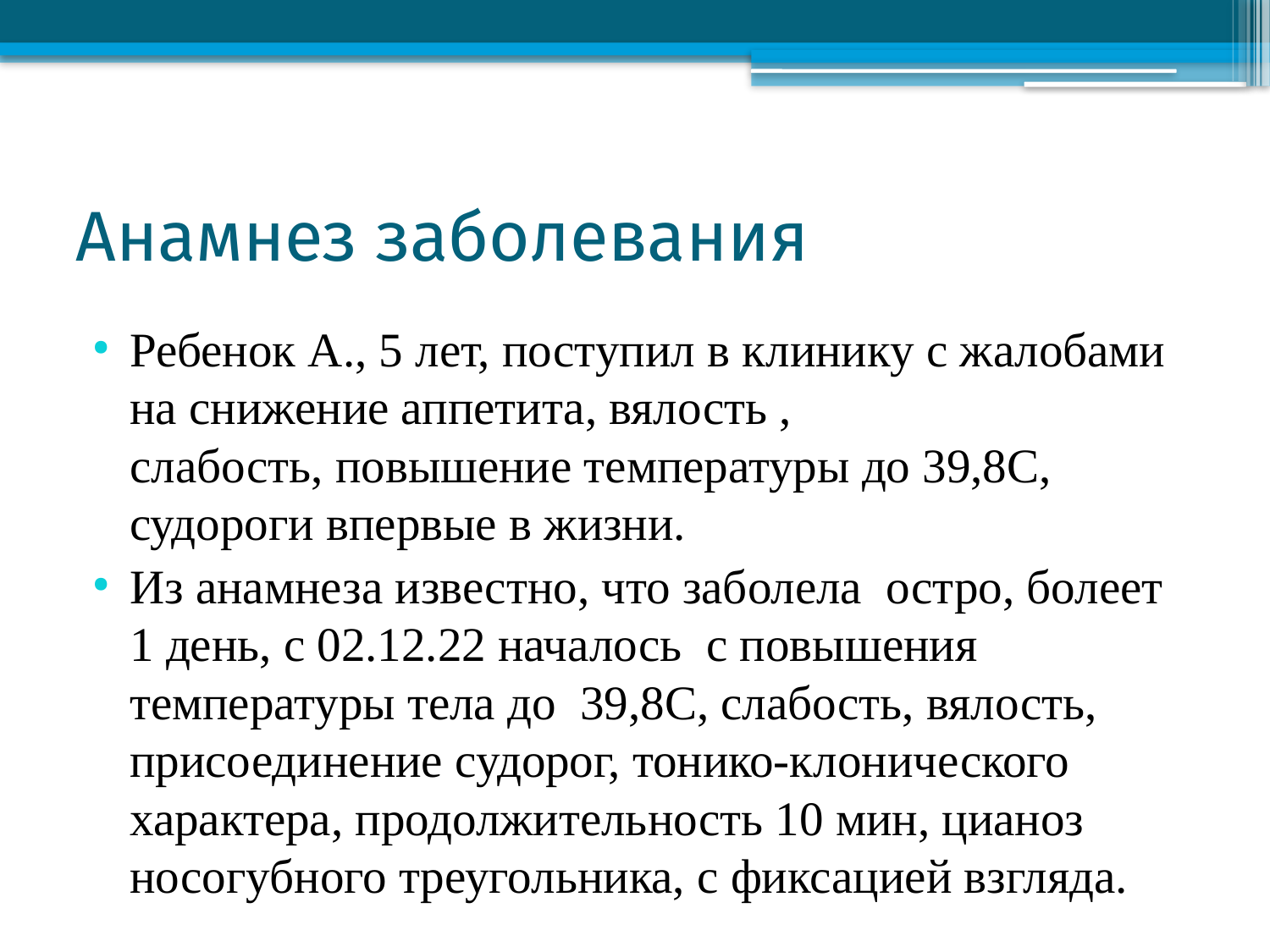

# Анамнез заболевания
Ребенок А., 5 лет, поступил в клинику с жалобами на снижение аппетита, вялость , слабость, повышение температуры до 39,8С, судороги впервые в жизни.
Из анамнеза известно, что заболела  остро, болеет  1 день, с 02.12.22 началось  с повышения температуры тела до  39,8С, слабость, вялость, присоединение судорог, тонико-клонического характера, продолжительность 10 мин, цианоз  носогубного треугольника, с фиксацией взгляда.